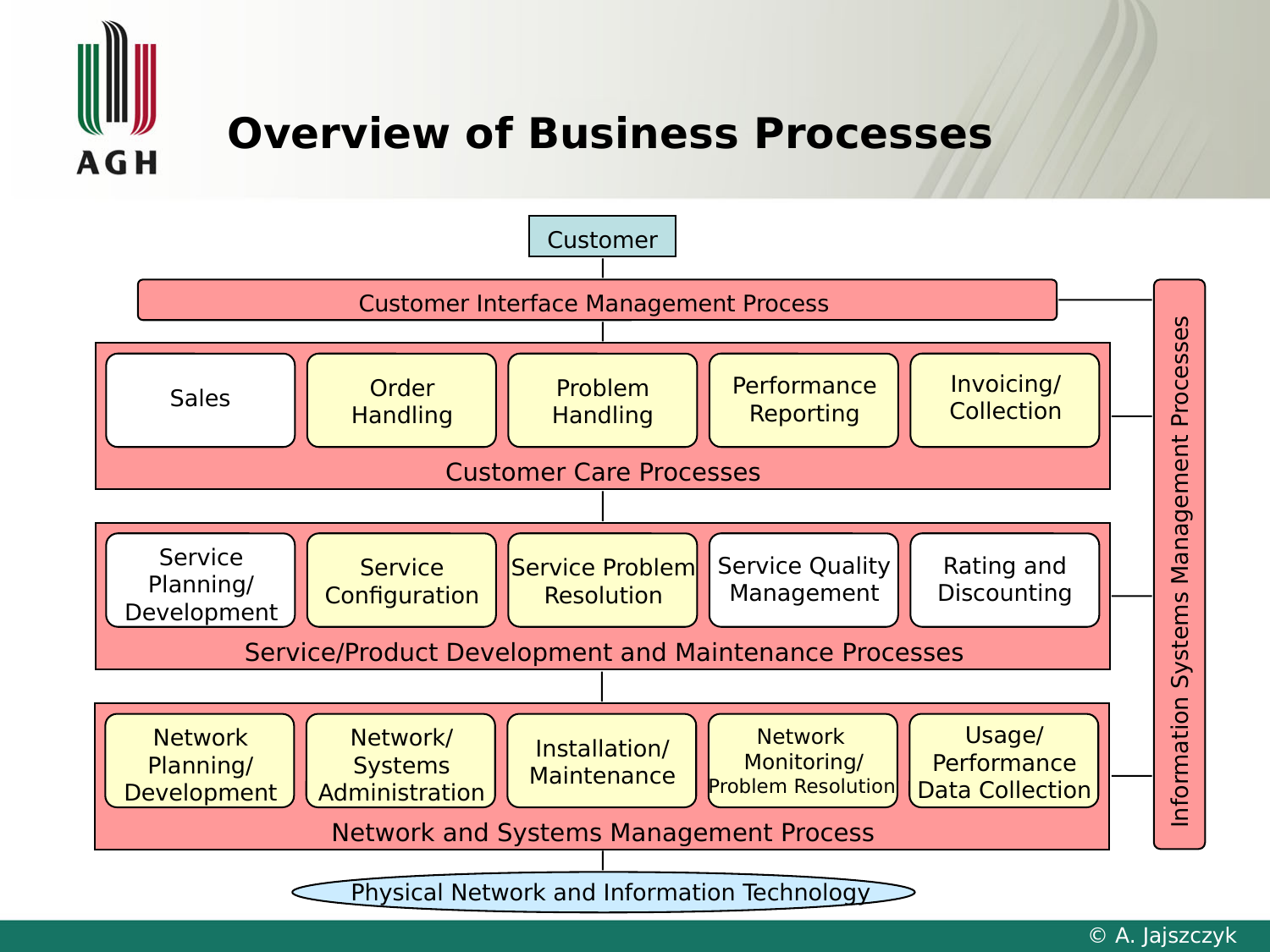

# Overview of Business Processes

Customer

Customer Interface Management Process

Information Systems Management Processes

Performance
Reporting

Invoicing/
Collection
Order
Handling
Problem
Handling
Sales
Customer Care Processes

Service
Planning/
Development

Service Quality
Management

Rating and
Discounting
Service
Configuration
Service Problem
Resolution
Service/Product Development and Maintenance Processes

Usage/
Performance
Data Collection
Network
Planning/
Development
Network/
Systems
Administration
Network
Monitoring/
Problem Resolution
Installation/
Maintenance
Network and Systems Management Process

Physical Network and Information Technology